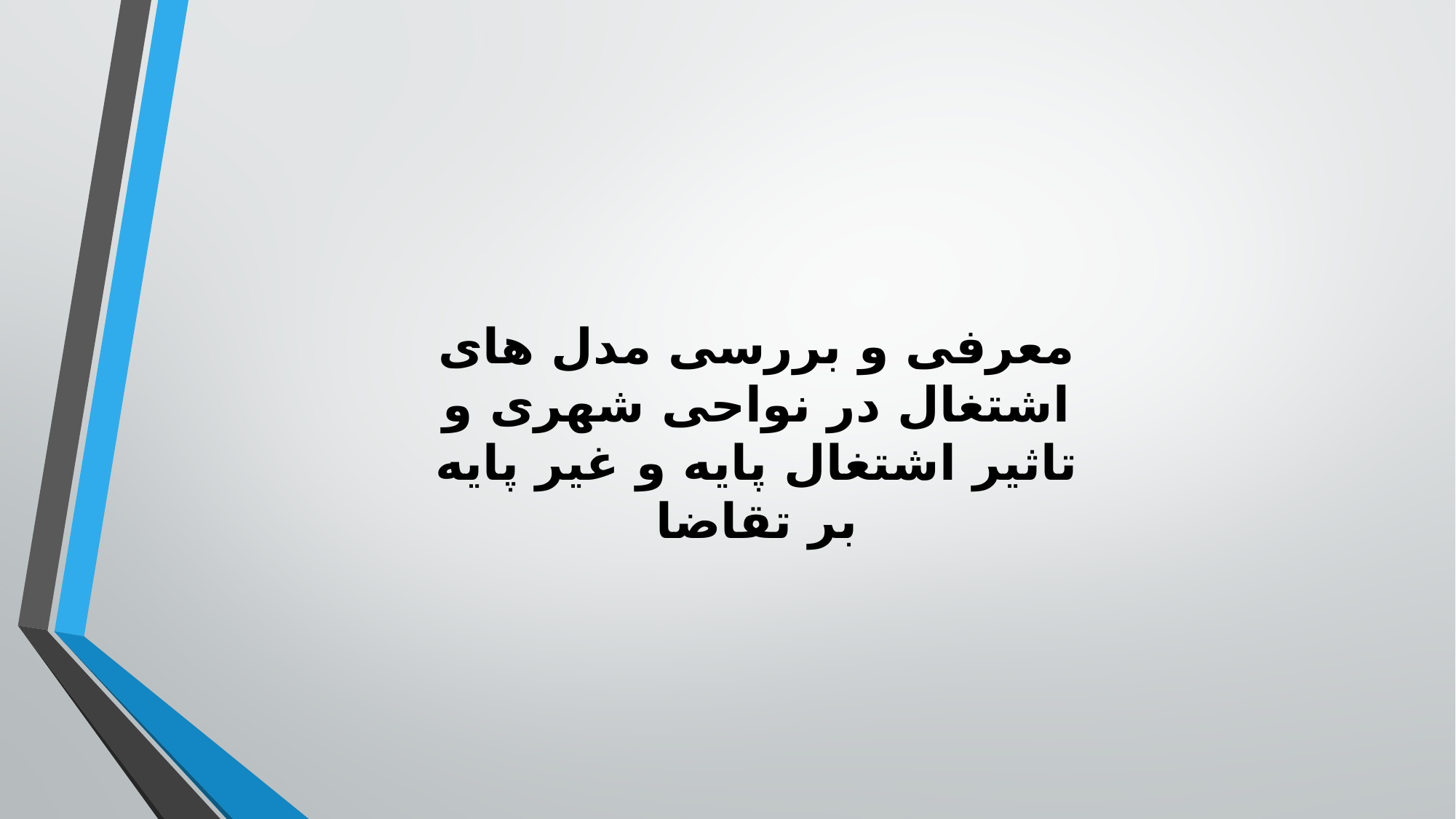

معرفی و بررسی مدل های اشتغال در نواحی شهری و تاثیر اشتغال پایه و غیر پایه بر تقاضا